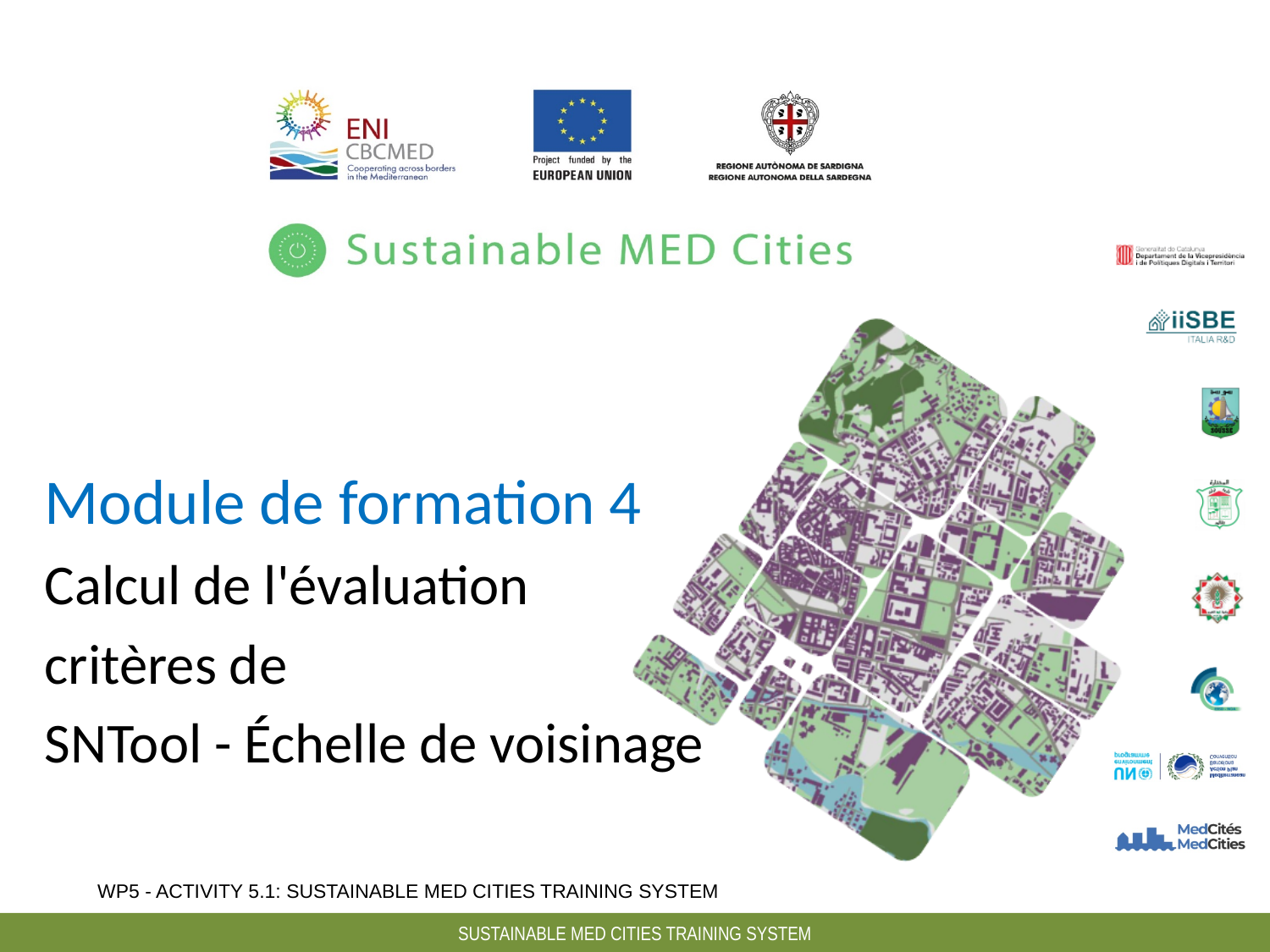

Module de formation 4
Calcul de l'évaluation
critères de
SNTool - Échelle de voisinage